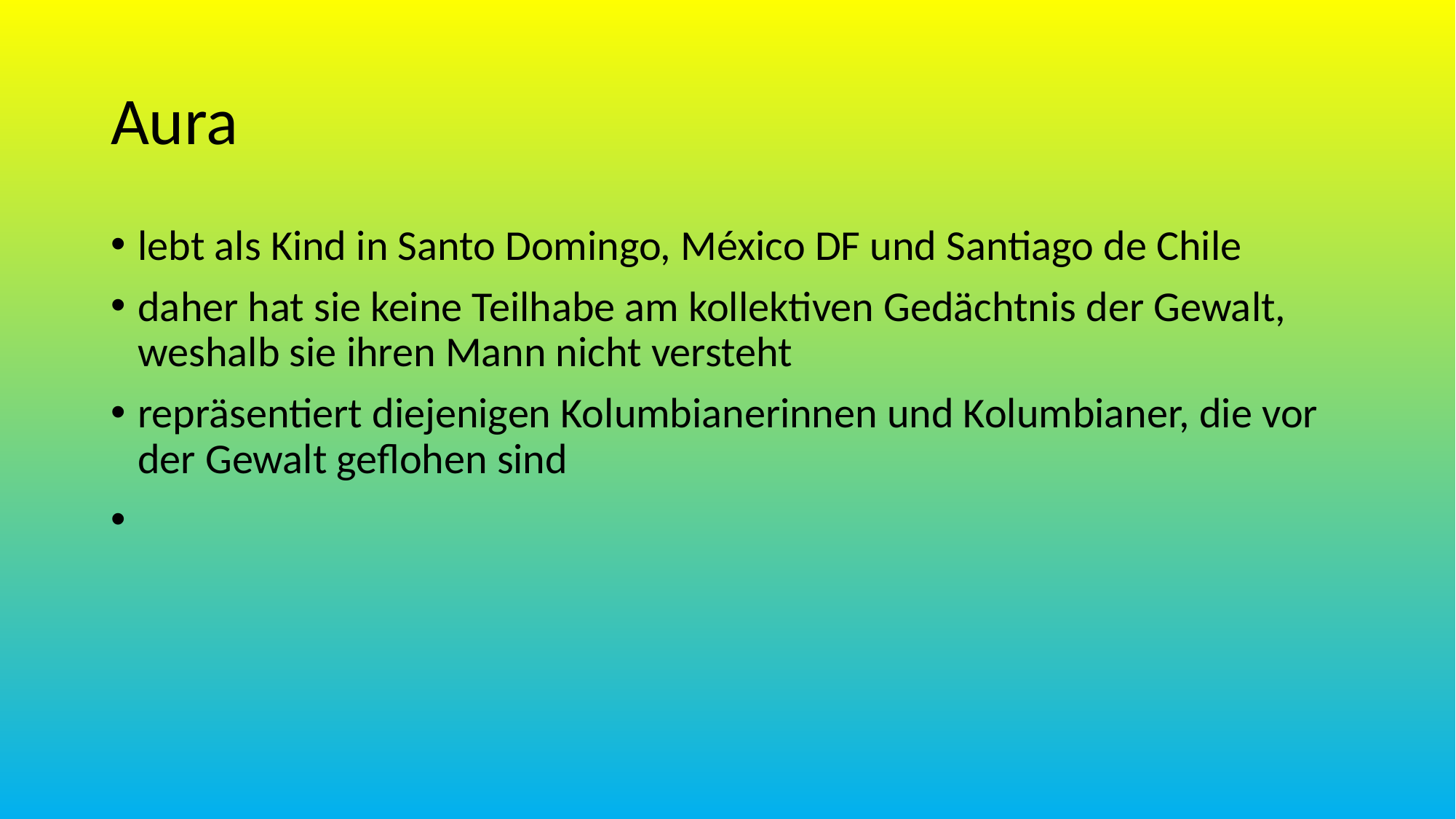

Aura
lebt als Kind in Santo Domingo, México DF und Santiago de Chile
daher hat sie keine Teilhabe am kollektiven Gedächtnis der Gewalt, weshalb sie ihren Mann nicht versteht
repräsentiert diejenigen Kolumbianerinnen und Kolumbianer, die vor der Gewalt geflohen sind